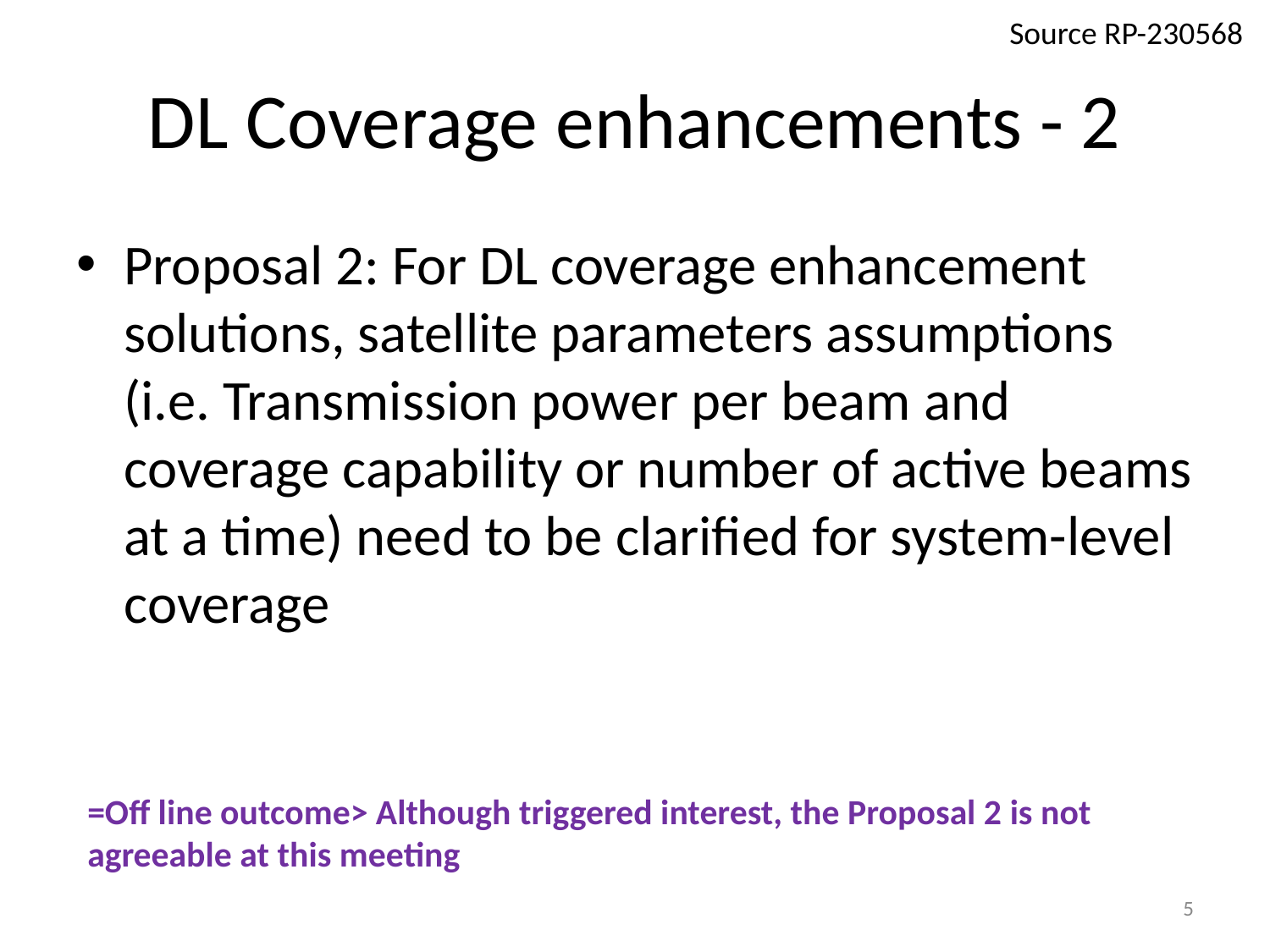

Source RP-230568

# DL Coverage enhancements - 2
Proposal 2: For DL coverage enhancement solutions, satellite parameters assumptions (i.e. Transmission power per beam and coverage capability or number of active beams at a time) need to be clarified for system-level coverage

=Off line outcome> Although triggered interest, the Proposal 2 is not agreeable at this meeting
5